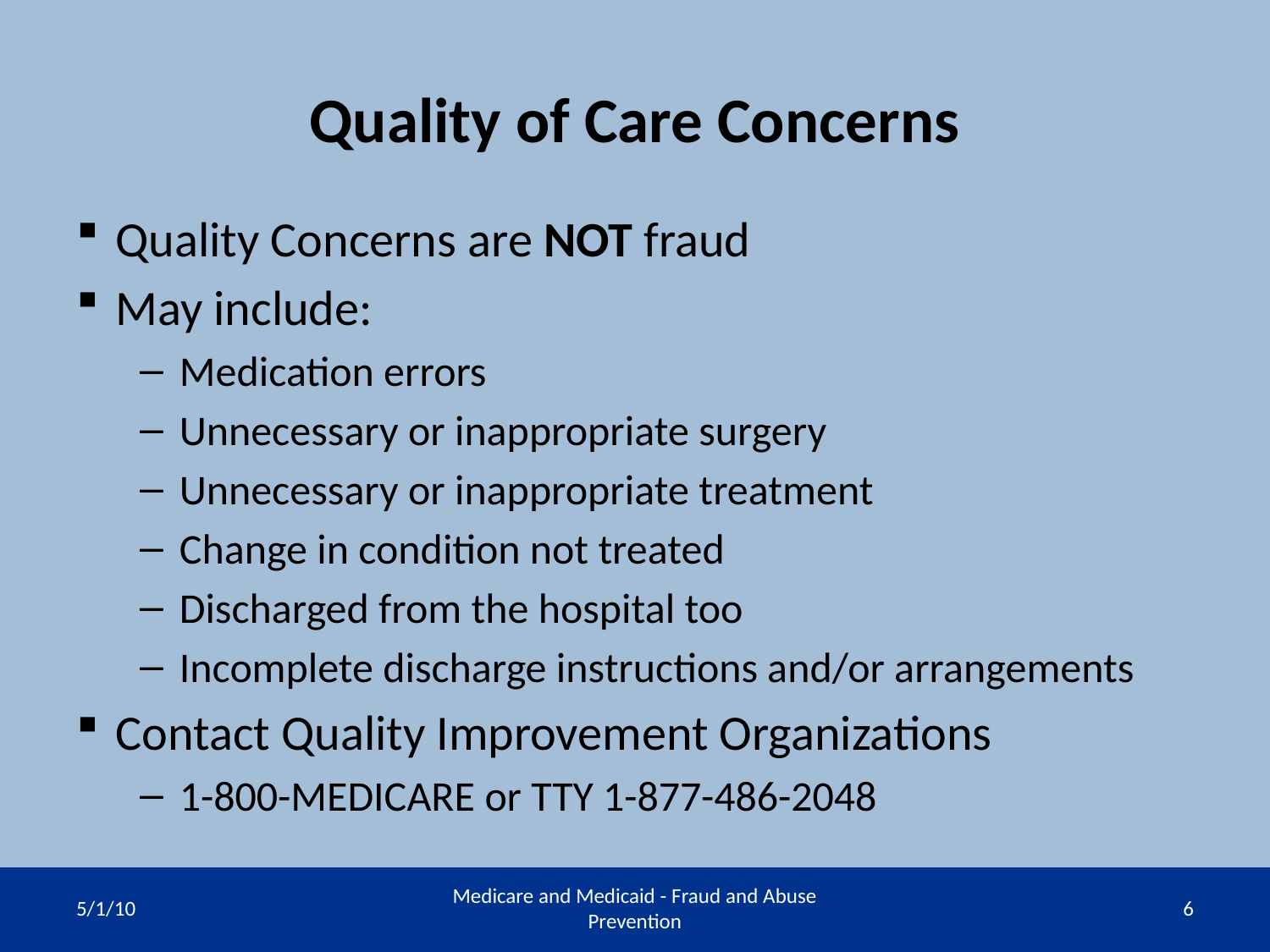

# Quality of Care Concerns
Quality Concerns are NOT fraud
May include:
Medication errors
Unnecessary or inappropriate surgery
Unnecessary or inappropriate treatment
Change in condition not treated
Discharged from the hospital too
Incomplete discharge instructions and/or arrangements
Contact Quality Improvement Organizations
1-800-MEDICARE or TTY 1-877-486-2048
5/1/10
Medicare and Medicaid - Fraud and Abuse Prevention
6